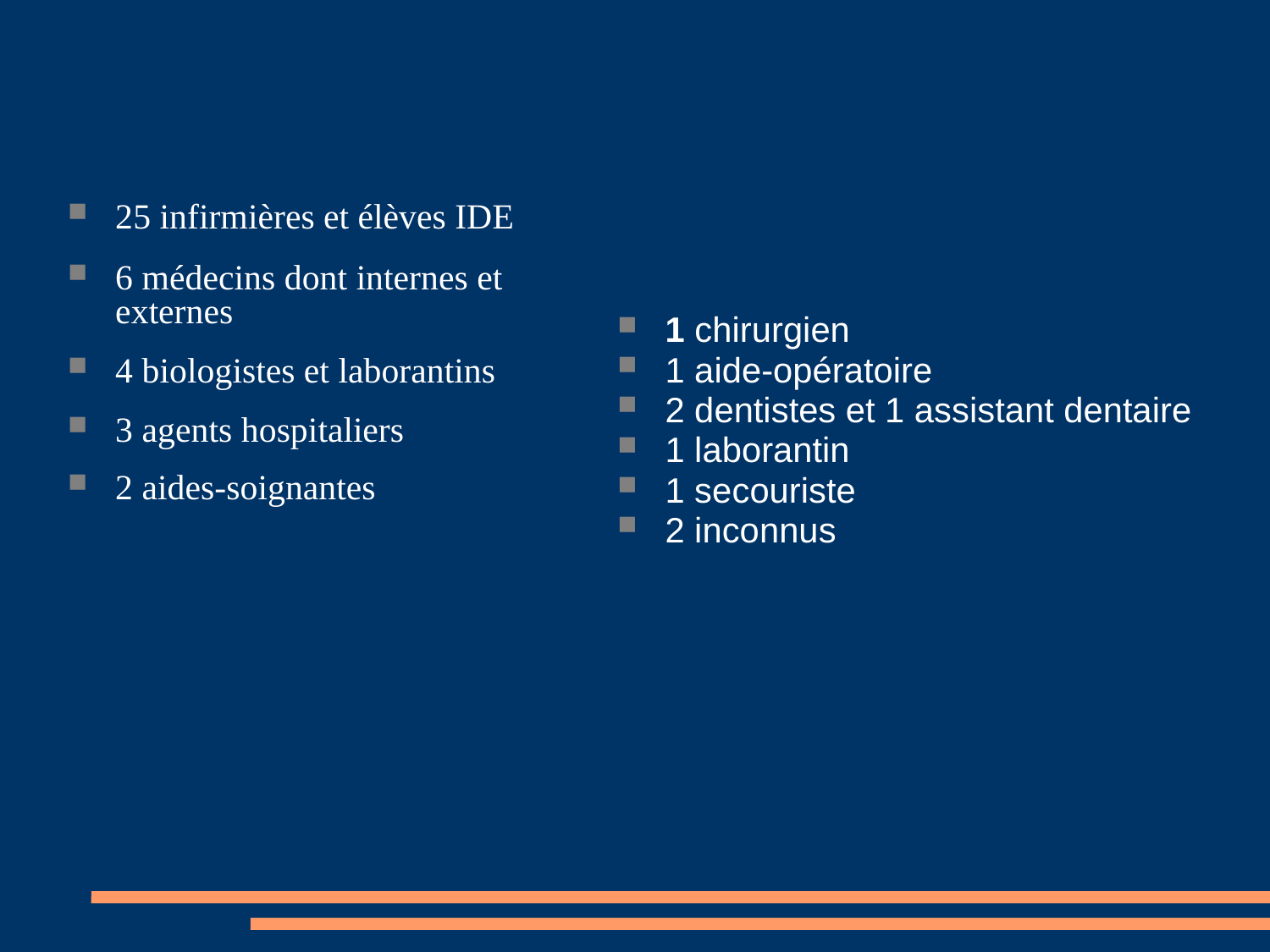

#

25 infirmières et élèves IDE

6 médecins dont internes et externes

4 biologistes et laborantins

3 agents hospitaliers

2 aides-soignantes

1 chirurgien
1 aide-opératoire
2 dentistes et 1 assistant dentaire
1 laborantin
1 secouriste
2 inconnus